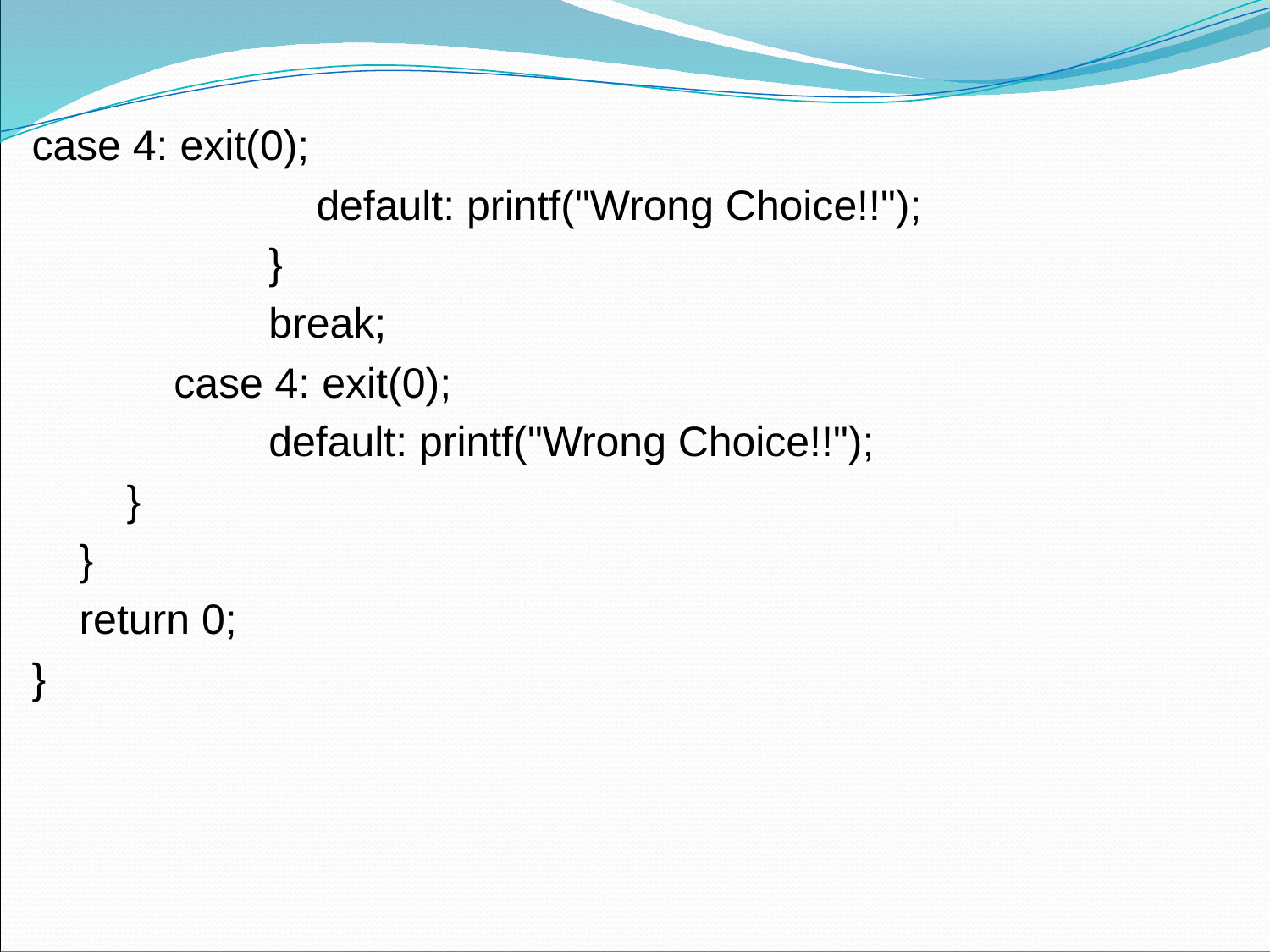

#

case 4: exit(0);
                        default: printf("Wrong Choice!!");
                    }
                    break;
            case 4: exit(0);
                    default: printf("Wrong Choice!!");
        }
    }
    return 0;
}